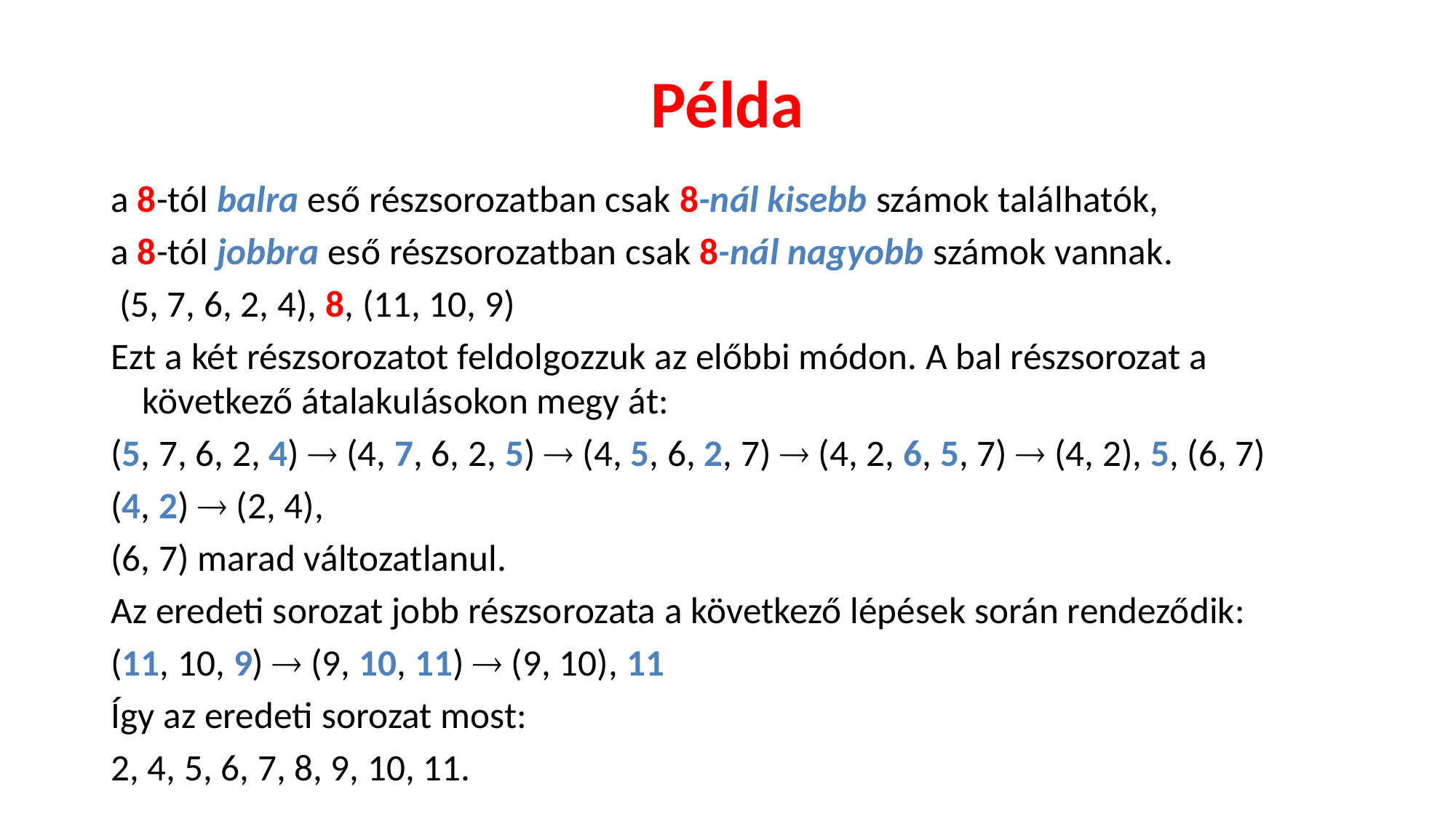

# Példa
a 8-tól balra eső részsorozatban csak 8-nál kisebb számok találhatók,
a 8-tól jobbra eső részsorozatban csak 8-nál nagyobb számok vannak.
 (5, 7, 6, 2, 4), 8, (11, 10, 9)
Ezt a két részsorozatot feldolgozzuk az előbbi módon. A bal részsorozat a következő átalakulásokon megy át:
(5, 7, 6, 2, 4) → (4, 7, 6, 2, 5) → (4, 5, 6, 2, 7) → (4, 2, 6, 5, 7) → (4, 2), 5, (6, 7)
(4, 2) → (2, 4),
(6, 7) marad változatlanul.
Az eredeti sorozat jobb részsorozata a következő lépések során rendeződik:
(11, 10, 9) → (9, 10, 11) → (9, 10), 11
Így az eredeti sorozat most:
2, 4, 5, 6, 7, 8, 9, 10, 11.